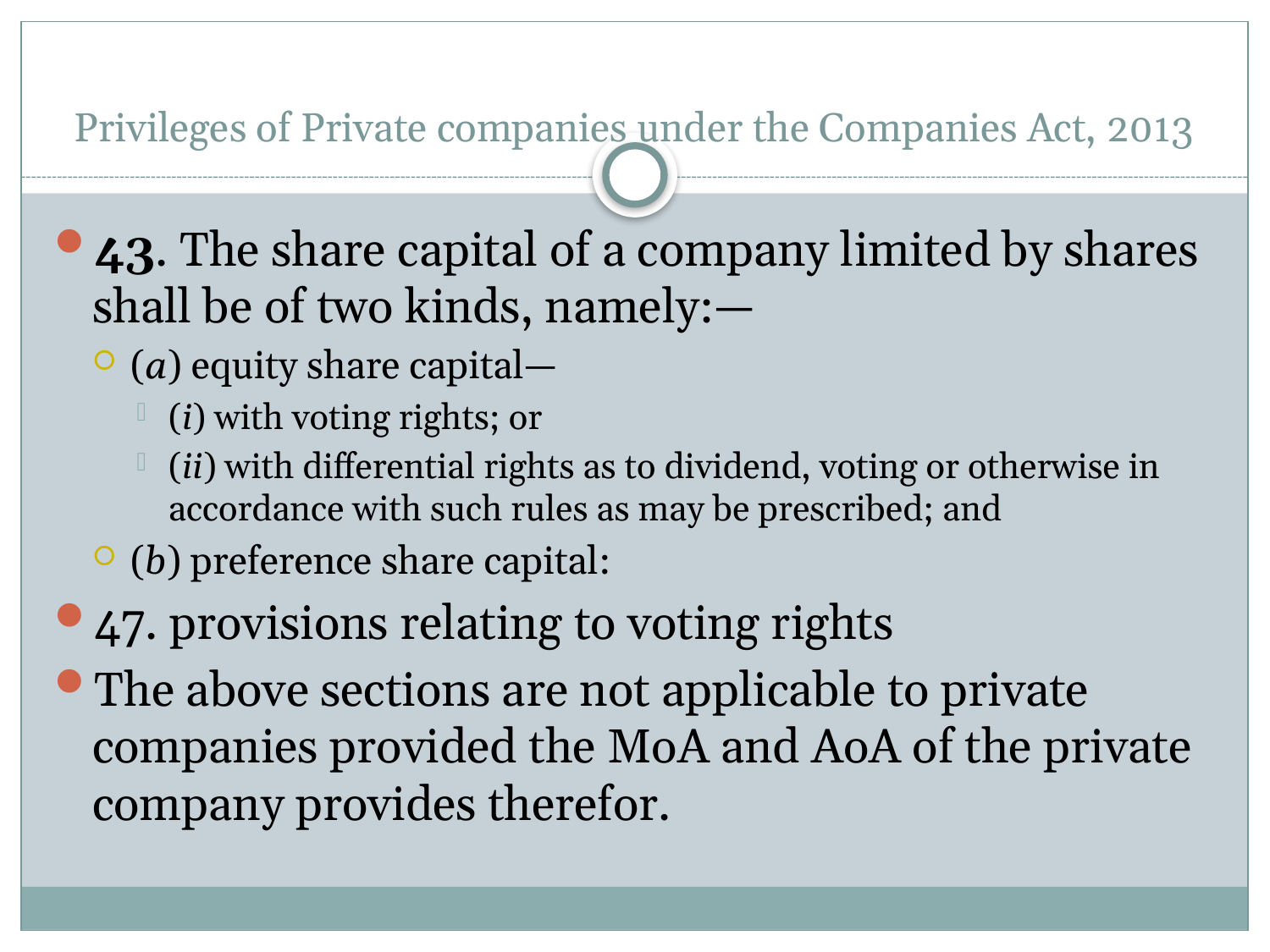

# Privileges of Private companies under the Companies Act, 2013
43. The share capital of a company limited by shares shall be of two kinds, namely:—
(a) equity share capital—
(i) with voting rights; or
(ii) with differential rights as to dividend, voting or otherwise in accordance with such rules as may be prescribed; and
(b) preference share capital:
47. provisions relating to voting rights
The above sections are not applicable to private companies provided the MoA and AoA of the private company provides therefor.